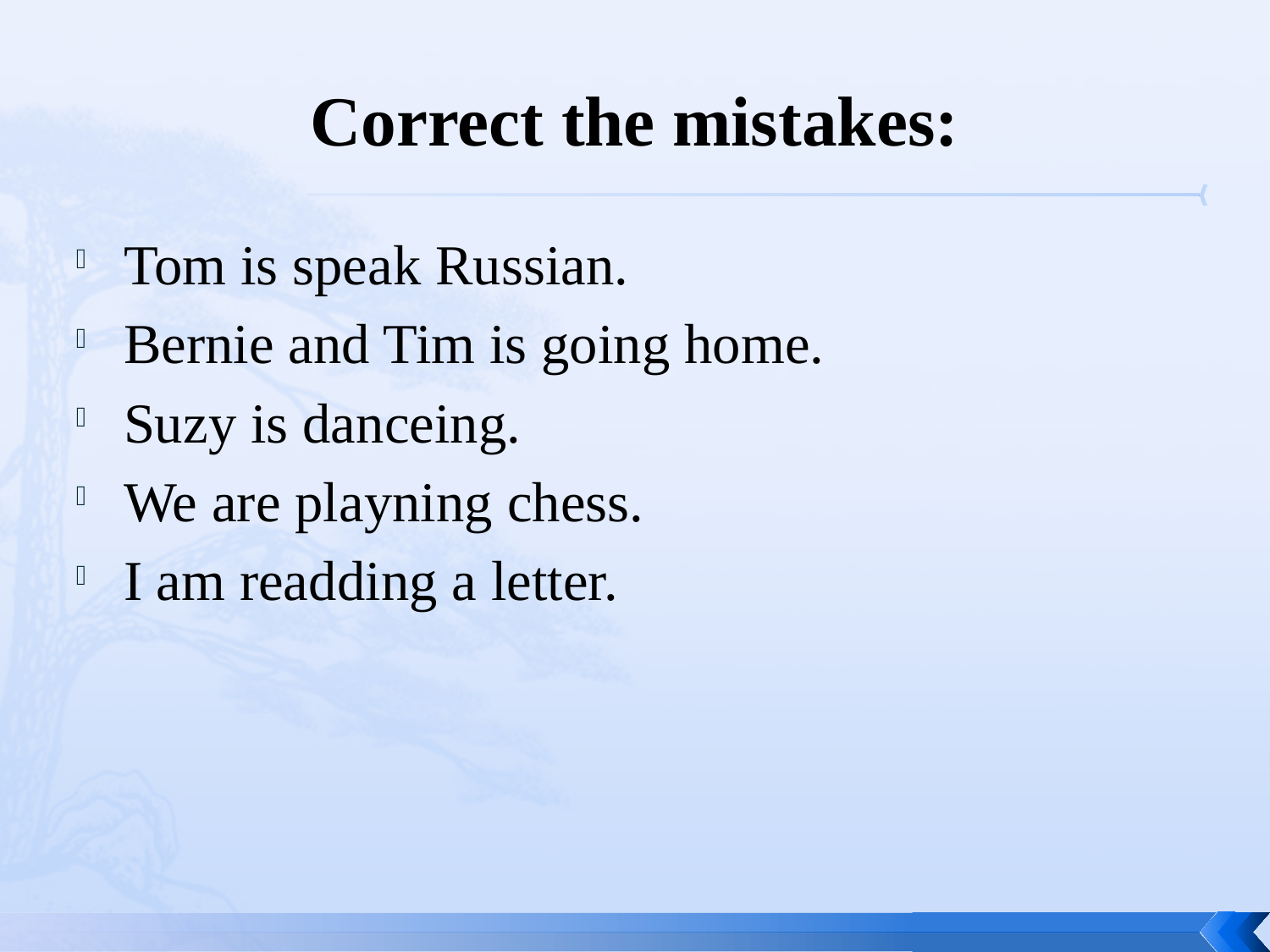

# Correct the mistakes:
Tom is speak Russian.
Bernie and Tim is going home.
Suzy is danceing.
We are playning chess.
I am readding a letter.